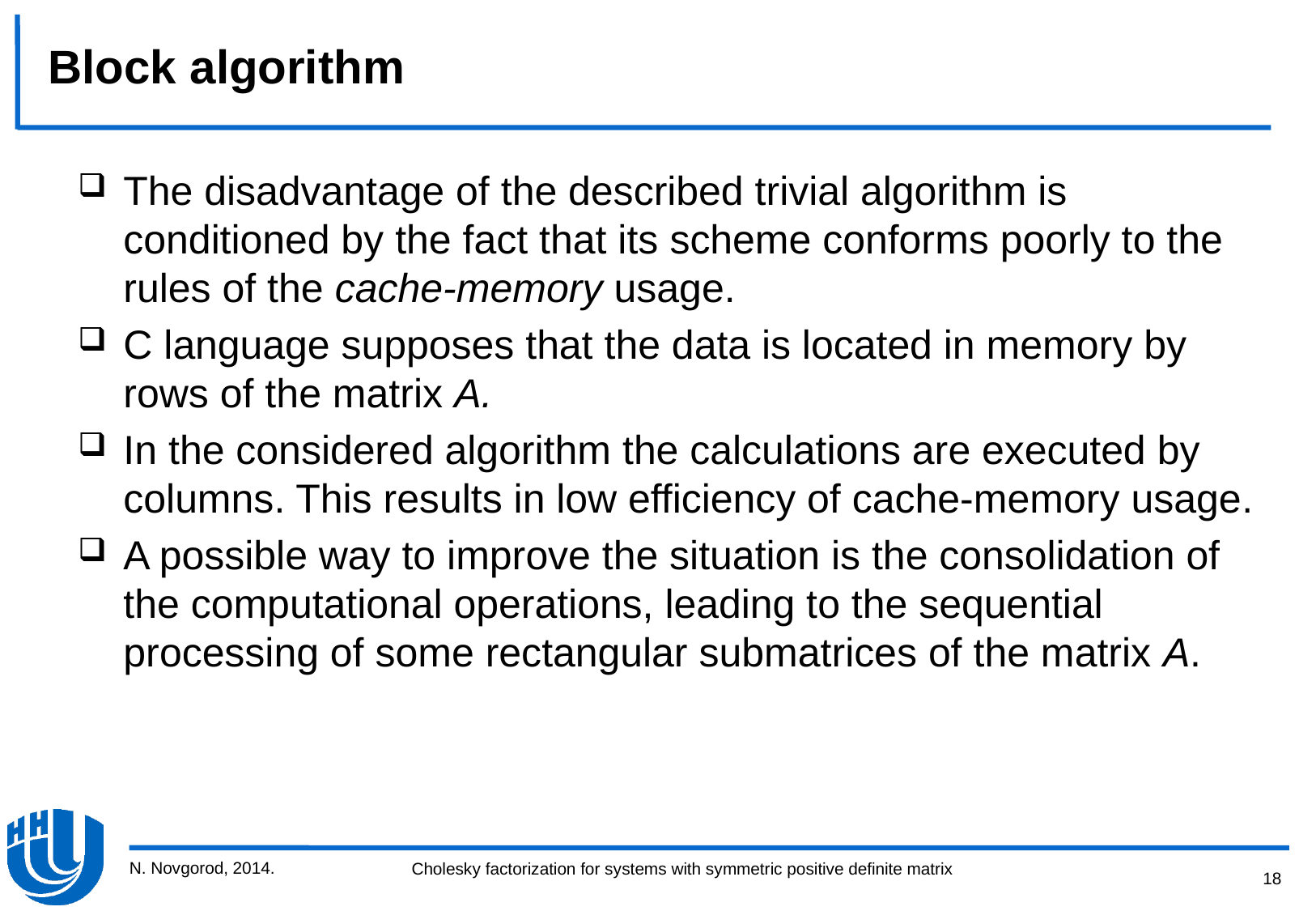

Block algorithm

The disadvantage of the described trivial algorithm is conditioned by the fact that its scheme conforms poorly to the rules of the cache-memory usage.
C language supposes that the data is located in memory by rows of the matrix A.
In the considered algorithm the calculations are executed by columns. This results in low efficiency of cache-memory usage.
A possible way to improve the situation is the consolidation of the computational operations, leading to the sequential processing of some rectangular submatrices of the matrix A.

N. Novgorod, 2014.
18
Cholesky factorization for systems with symmetric positive definite matrix